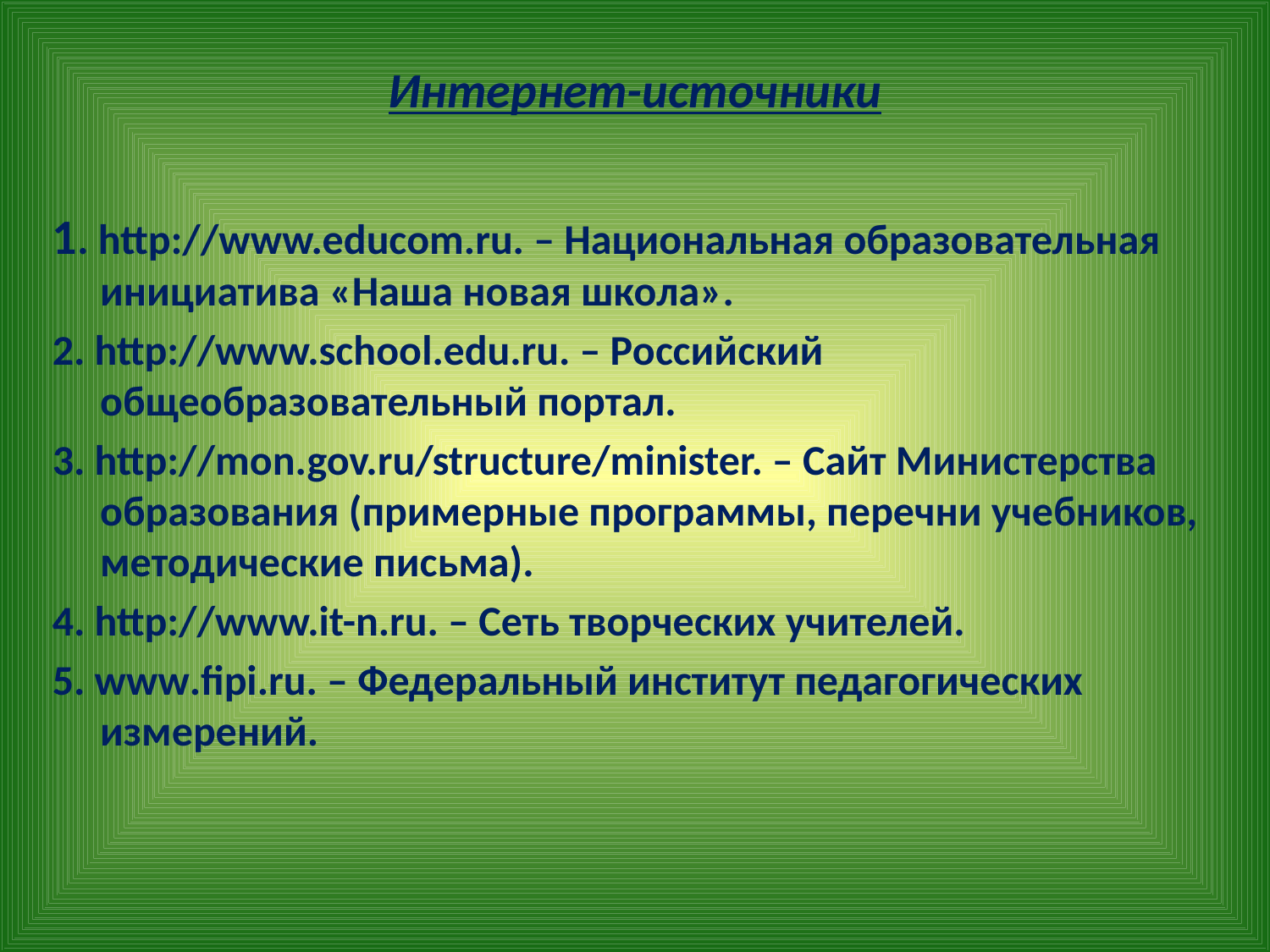

# Интернет-источники
1. http://www.educom.ru. – Национальная образовательная инициатива «Наша новая школа».
2. http://www.school.edu.ru. – Российский общеобразовательный портал.
3. http://mon.gov.ru/structure/minister. – Сайт Министерства образования (примерные программы, перечни учебников, методические письма).
4. http://www.it-n.ru. – Сеть творческих учителей.
5. www.fipi.ru. – Федеральный институт педагогических измерений.